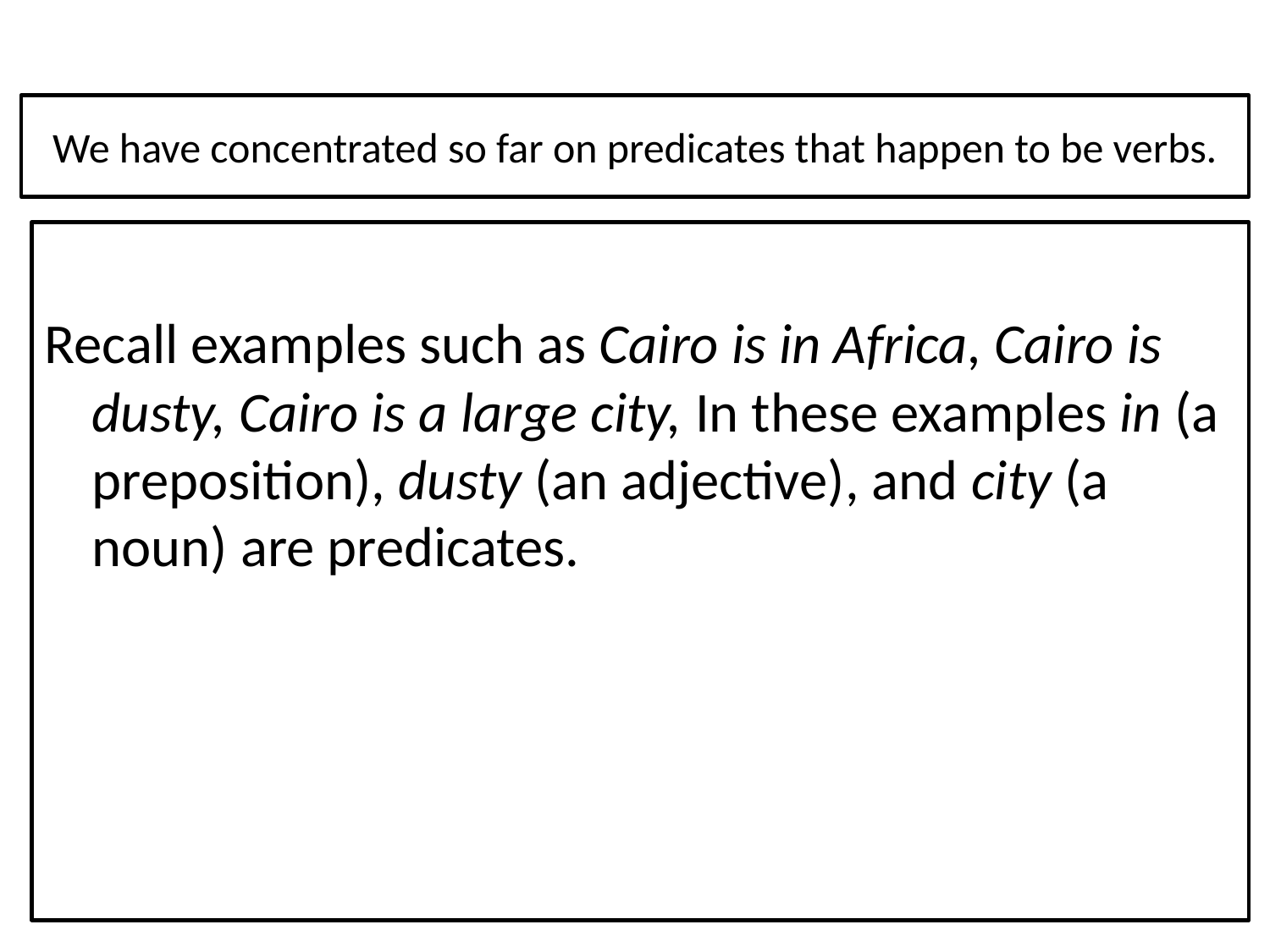

# We have concentrated so far on predicates that happen to be verbs.

Recall examples such as Cairo is in Africa, Cairo is dusty, Cairo is a large city, In these examples in (a preposition), dusty (an adjective), and city (a noun) are predicates.